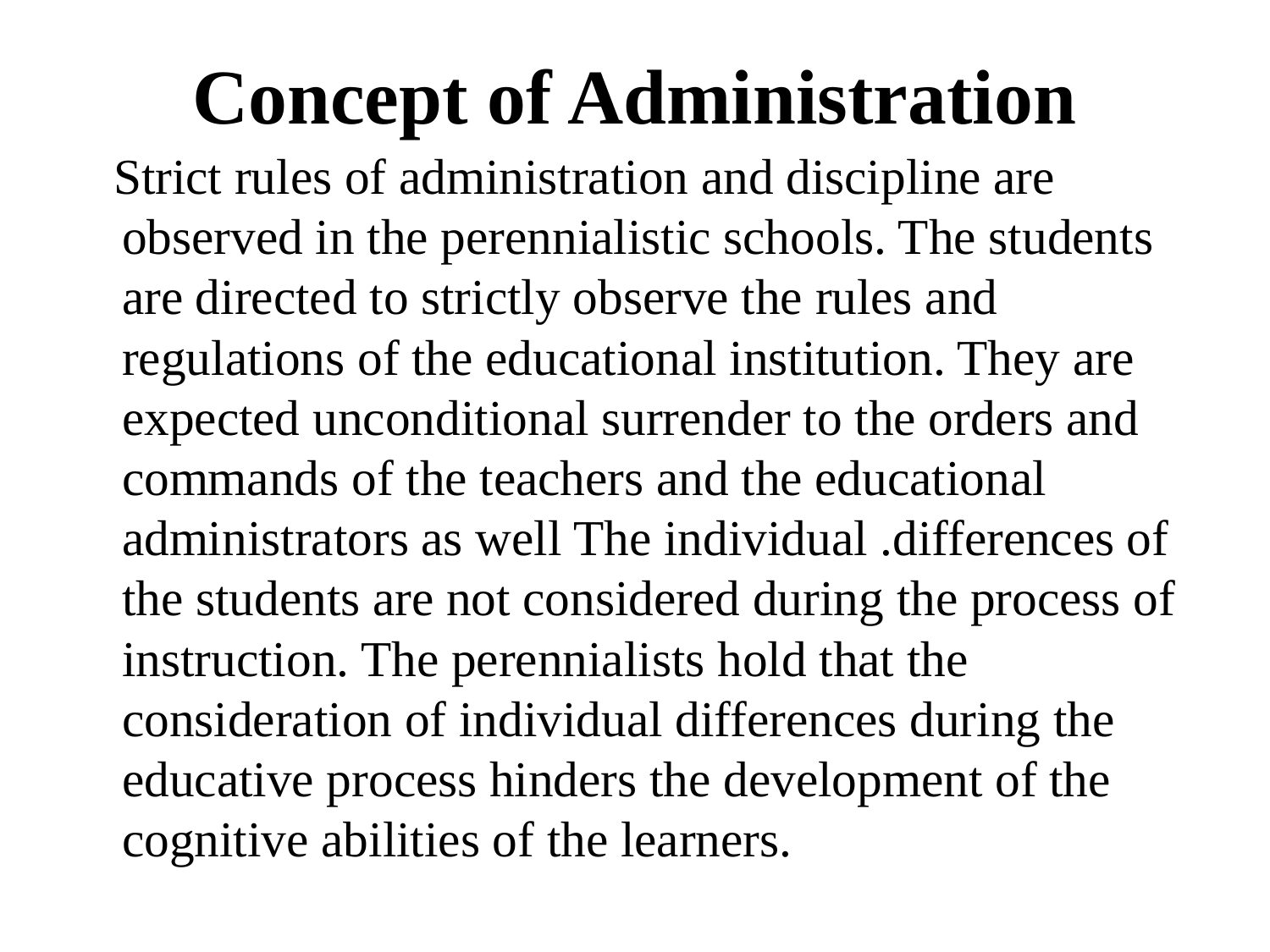

# Concept of Administration
   Strict rules of administration and discipline are observed in the perennialistic schools. The students are directed to strictly observe the rules and regulations of the educational institution. They are expected unconditional surrender to the orders and commands of the teachers and the educational administrators as well The individual .differences of the students are not considered during the process of instruction. The perennialists hold that the consideration of individual differences during the educative process hinders the development of the cognitive abilities of the learners.